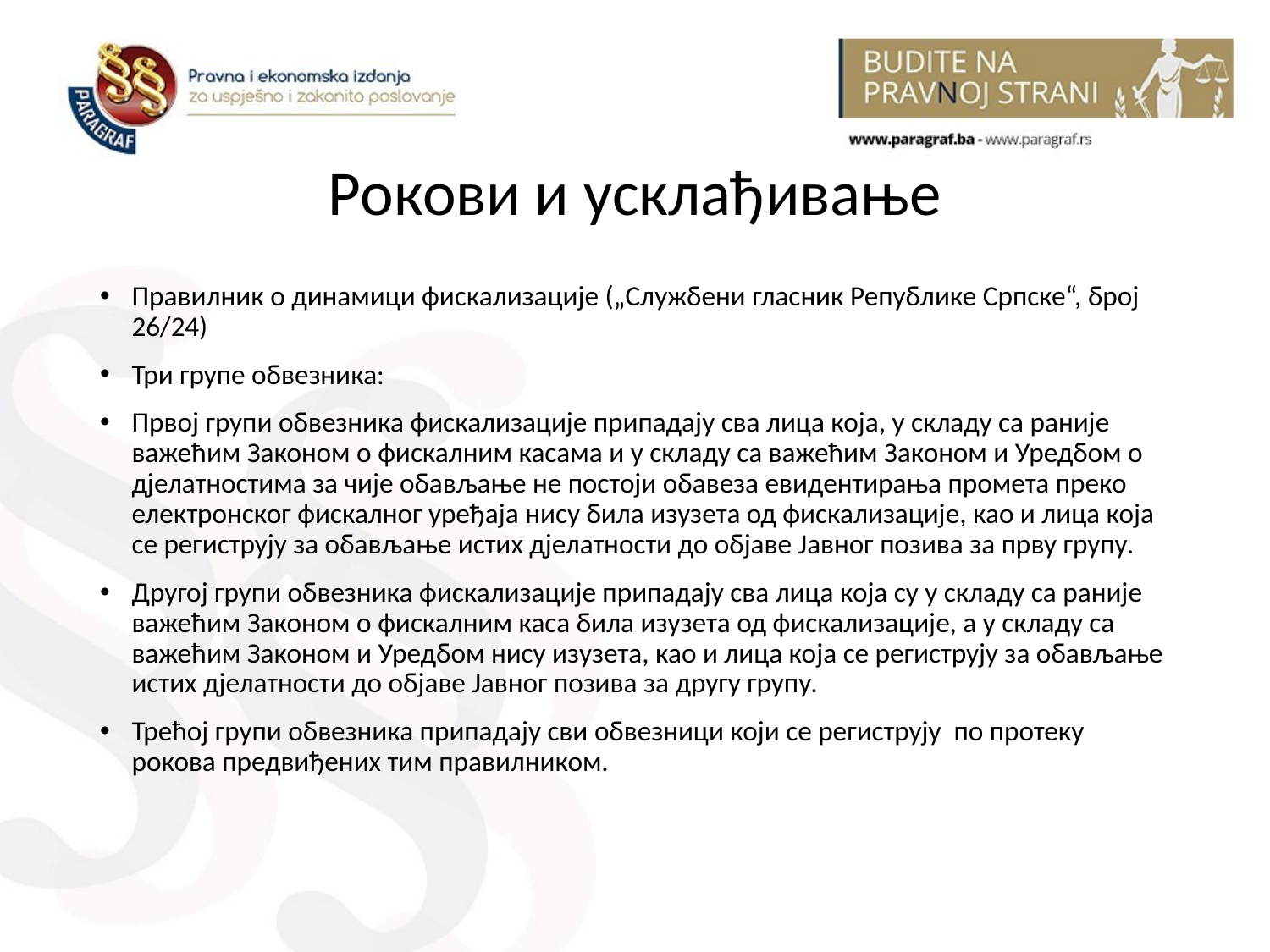

# Рокови и усклађивање

Правилник о динамици фискализације („Службени гласник Републике Српске“, број 26/24)
Три групе обвезника:
Првој групи обвезника фискализације припадају сва лица која, у складу са раније важећим Законом о фискалним касама и у складу са важећим Законом и Уредбом о дјелатностима за чије обављање не постоји обавеза евидентирања промета преко електронског фискалног уређаја нису била изузета од фискализације, као и лица која се региструју за обављање истих дјелатности до објаве Јавног позива за прву групу.
Другој групи обвезника фискализације припадају сва лица која су у складу са раније важећим Законом о фискалним каса била изузета од фискализације, а у складу са важећим Законом и Уредбом нису изузета, као и лица која се региструју за обављање истих дјелатности до објаве Јавног позива за другу групу.
Трећој групи обвезника припадају сви обвезници који се региструју  по протеку рокова предвиђених тим правилником.